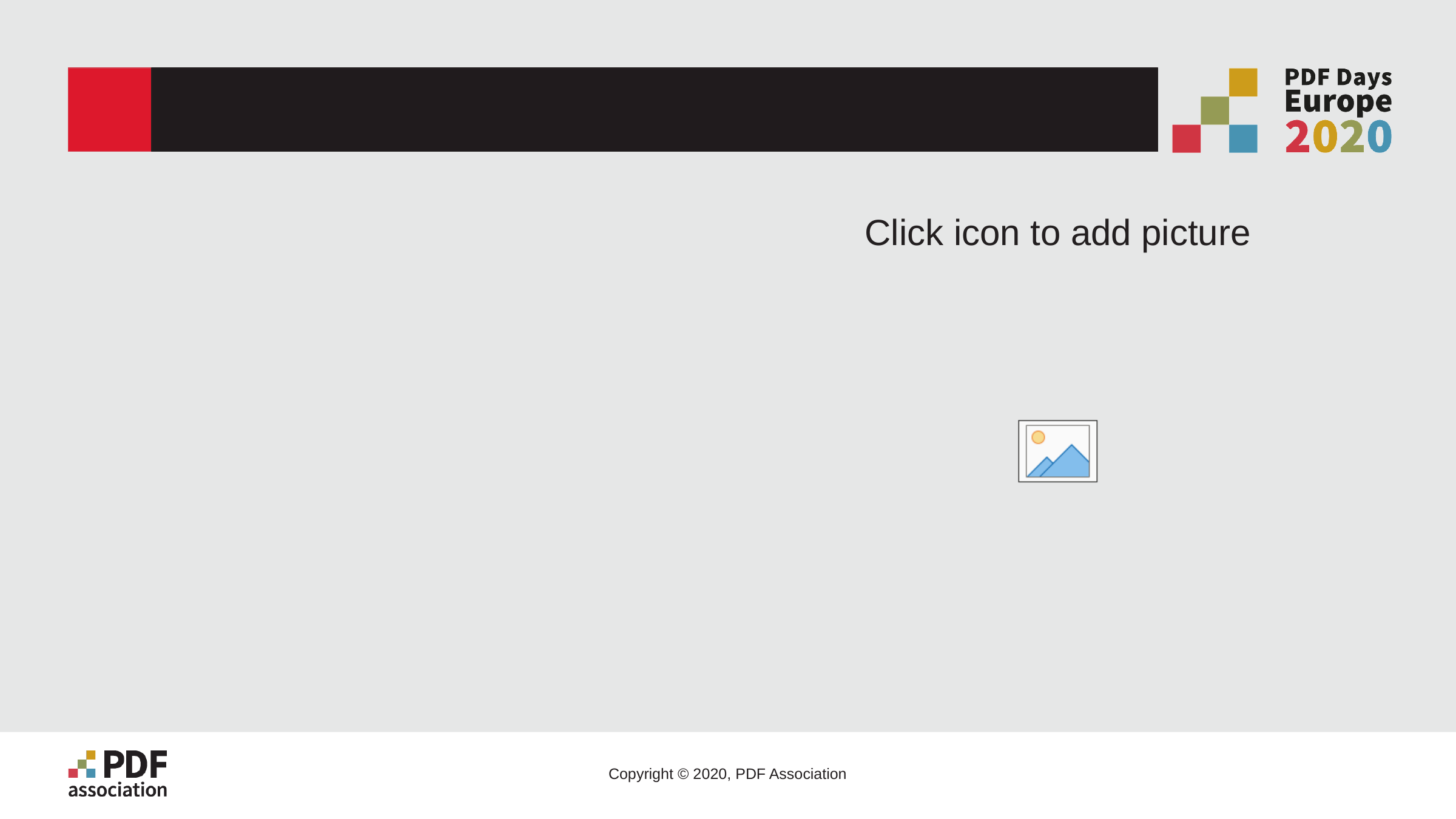

# Mark to ligature attachment

14
Copyright © 2020, PDF Association